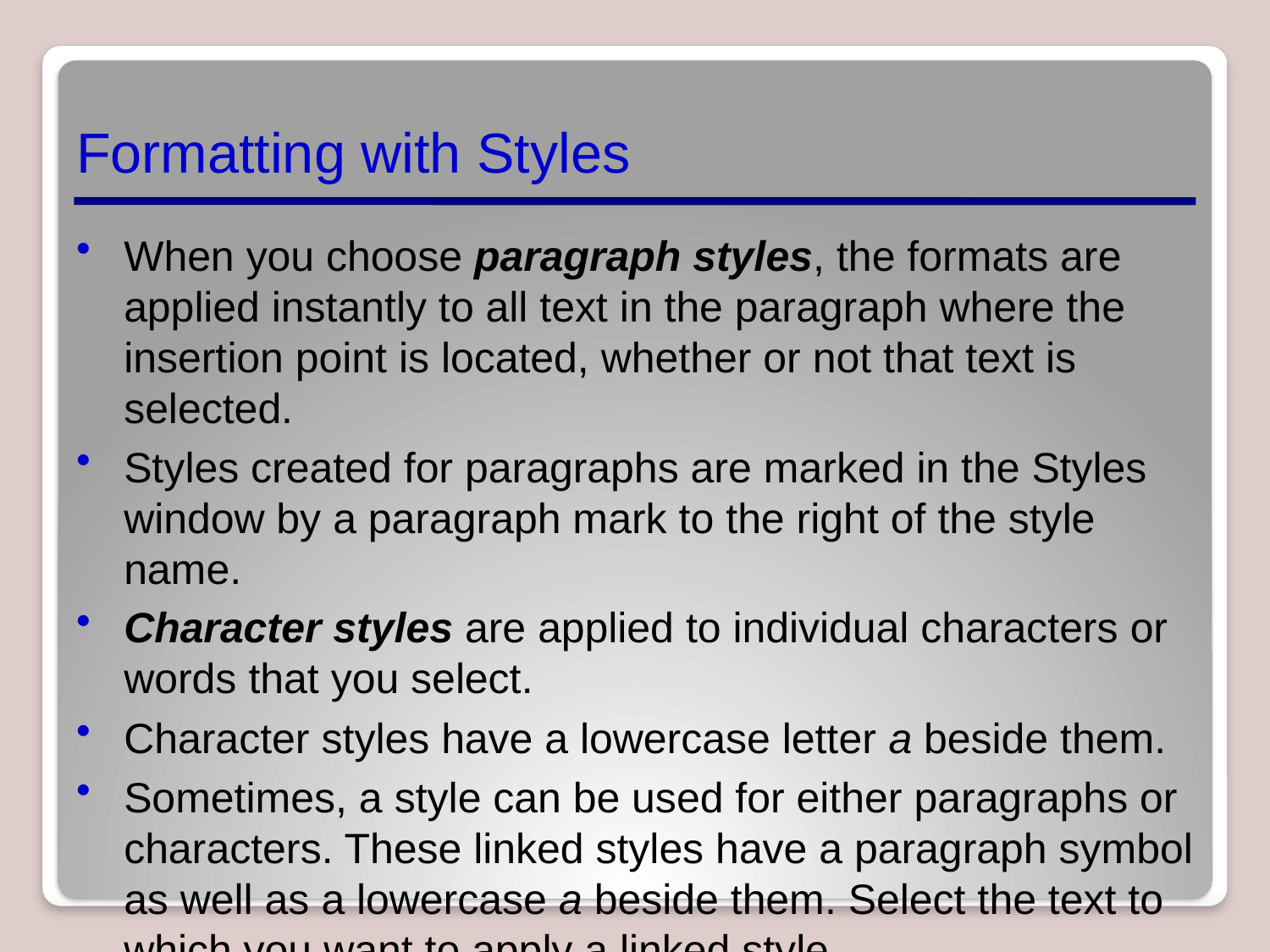

# Formatting with Styles
When you choose paragraph styles, the formats are applied instantly to all text in the paragraph where the insertion point is located, whether or not that text is selected.
Styles created for paragraphs are marked in the Styles window by a paragraph mark to the right of the style name.
Character styles are applied to individual characters or words that you select.
Character styles have a lowercase letter a beside them.
Sometimes, a style can be used for either paragraphs or characters. These linked styles have a paragraph symbol as well as a lowercase a beside them. Select the text to which you want to apply a linked style.